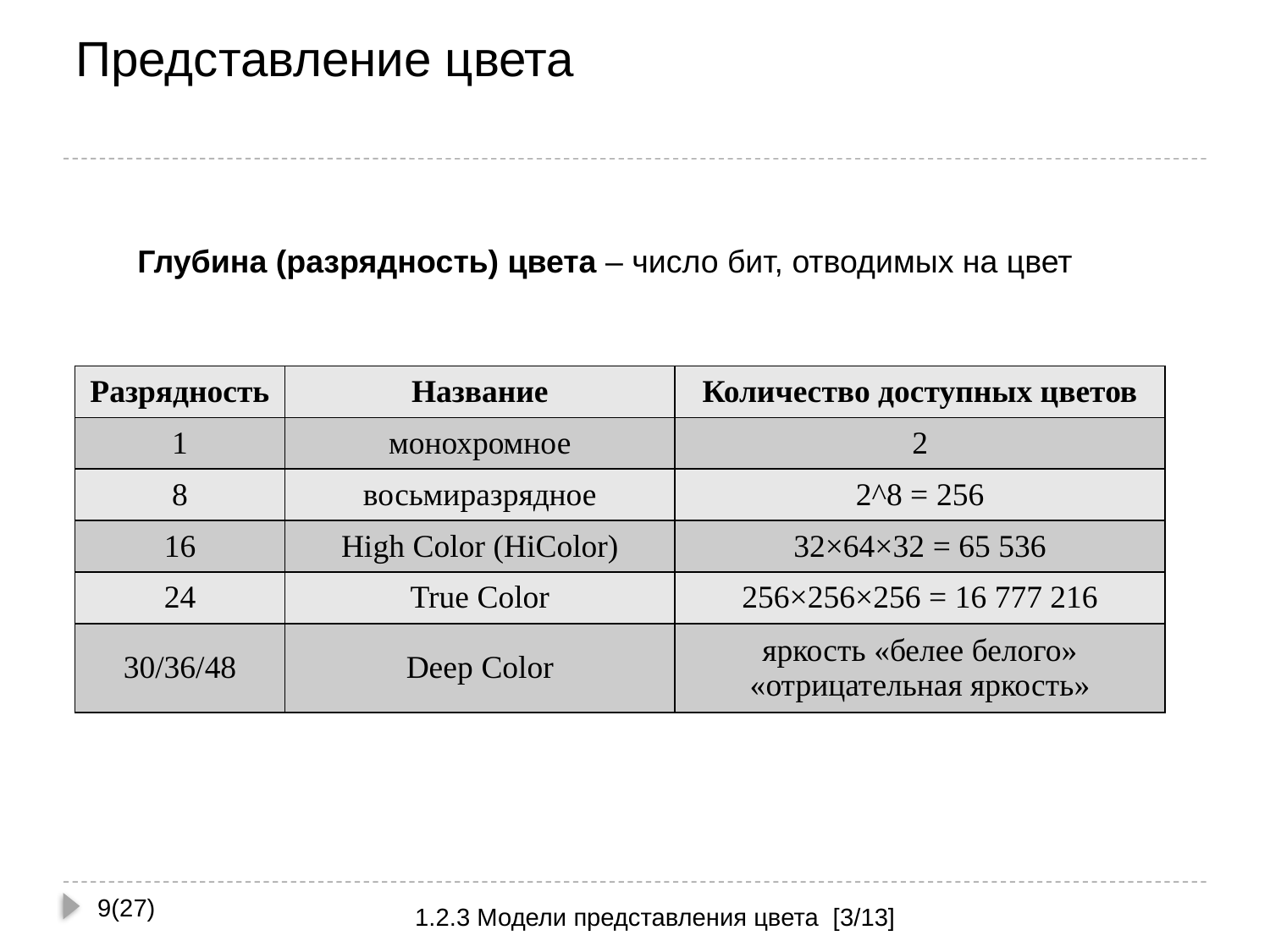

# Представление цвета
Глубина (разрядность) цвета – число бит, отводимых на цвет
| Разрядность | Название | Количество доступных цветов |
| --- | --- | --- |
| 1 | монохромное | 2 |
| 8 | восьмиразрядное | 2^8 = 256 |
| 16 | High Color (HiColor) | 32×64×32 = 65 536 |
| 24 | True Color | 256×256×256 = 16 777 216 |
| 30/36/48 | Deep Color | яркость «белее белого» «отрицательная яркость» |
9(27)
1.2.3 Модели представления цвета  [3/13]